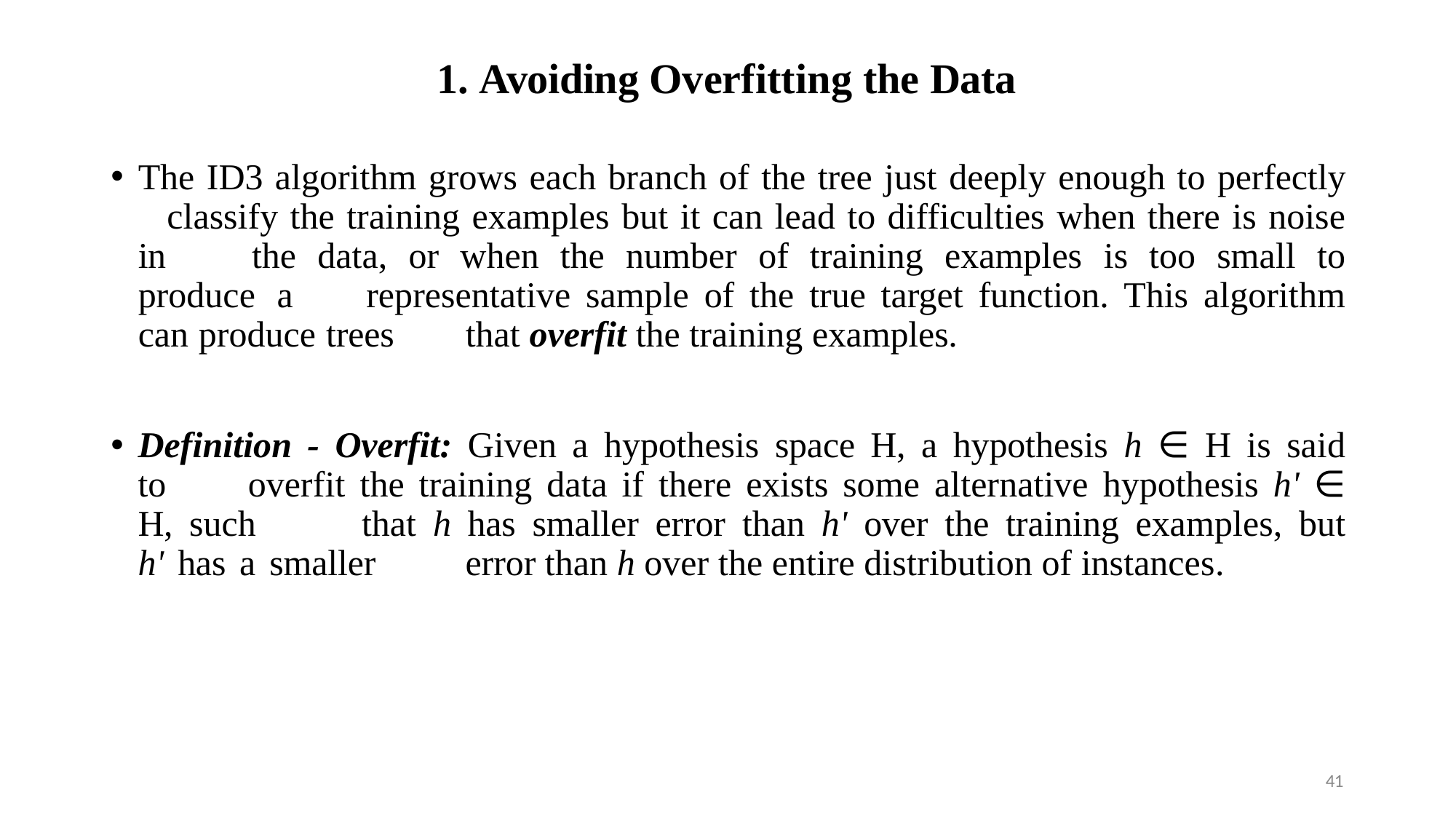

# 1. Avoiding Overfitting the Data
The ID3 algorithm grows each branch of the tree just deeply enough to perfectly 	classify the training examples but it can lead to difficulties when there is noise in 	the data, or when the number of training examples is too small to produce a 	representative sample of the true target function. This algorithm can produce trees 	that overfit the training examples.

Definition - Overfit: Given a hypothesis space H, a hypothesis h ∈ H is said to 	overfit the training data if there exists some alternative hypothesis h' ∈ H, such 	that h has smaller error than h' over the training examples, but h' has a smaller 	error than h over the entire distribution of instances.
41